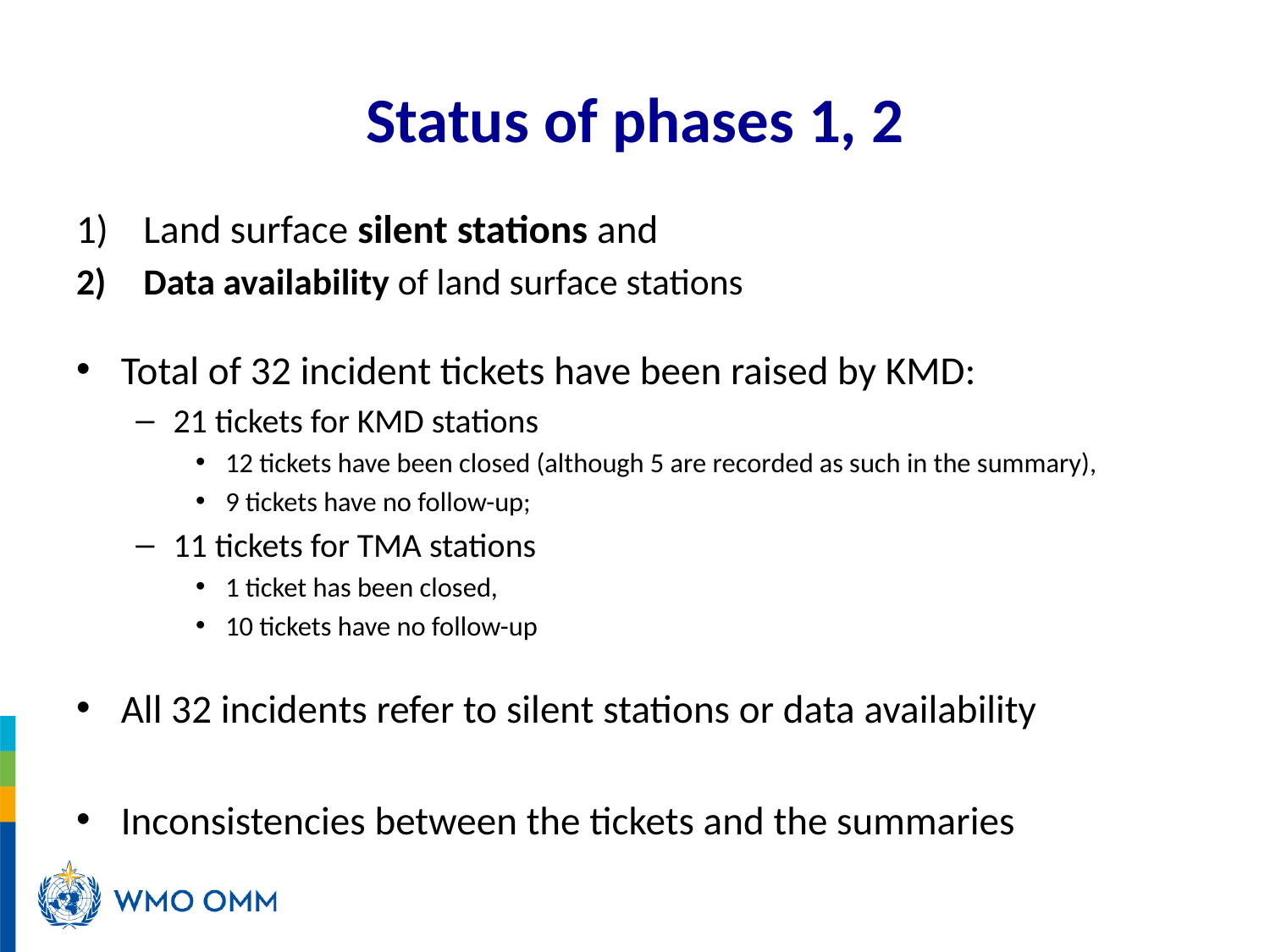

# Status of phases 1, 2
Land surface silent stations and
Data availability of land surface stations

Total of 32 incident tickets have been raised by KMD:
21 tickets for KMD stations
12 tickets have been closed (although 5 are recorded as such in the summary),
9 tickets have no follow-up;
11 tickets for TMA stations
1 ticket has been closed,
10 tickets have no follow-up

All 32 incidents refer to silent stations or data availability

Inconsistencies between the tickets and the summaries